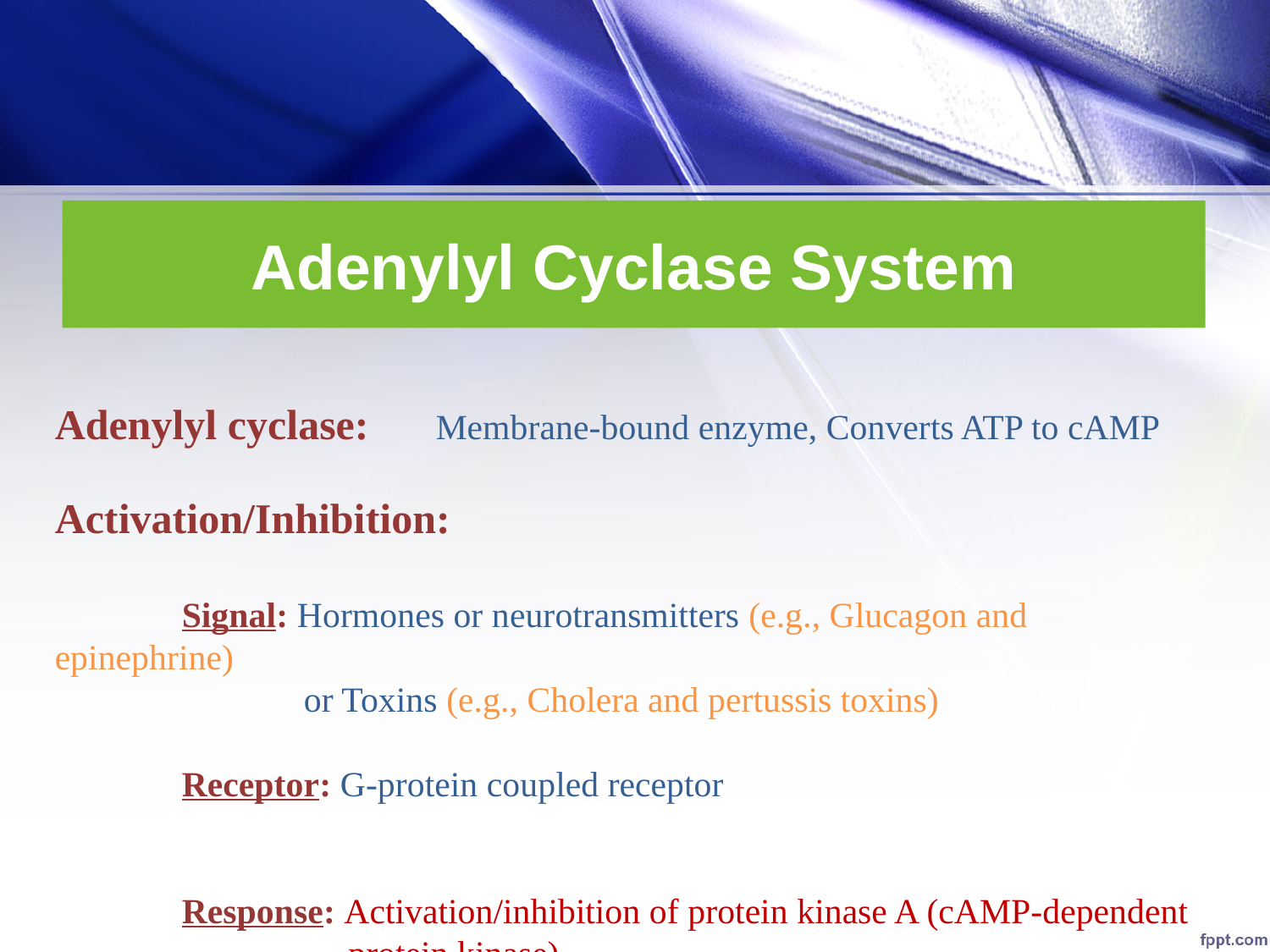

# Adenylyl Cyclase System
Adenylyl cyclase: 	Membrane-bound enzyme, Converts ATP to cAMP

Activation/Inhibition:

	Signal: Hormones or neurotransmitters (e.g., Glucagon and epinephrine)
                            or Toxins (e.g., Cholera and pertussis toxins)

	Receptor: G-protein coupled receptor

	Response: Activation/inhibition of protein kinase A (cAMP-dependent
                                 protein kinase)